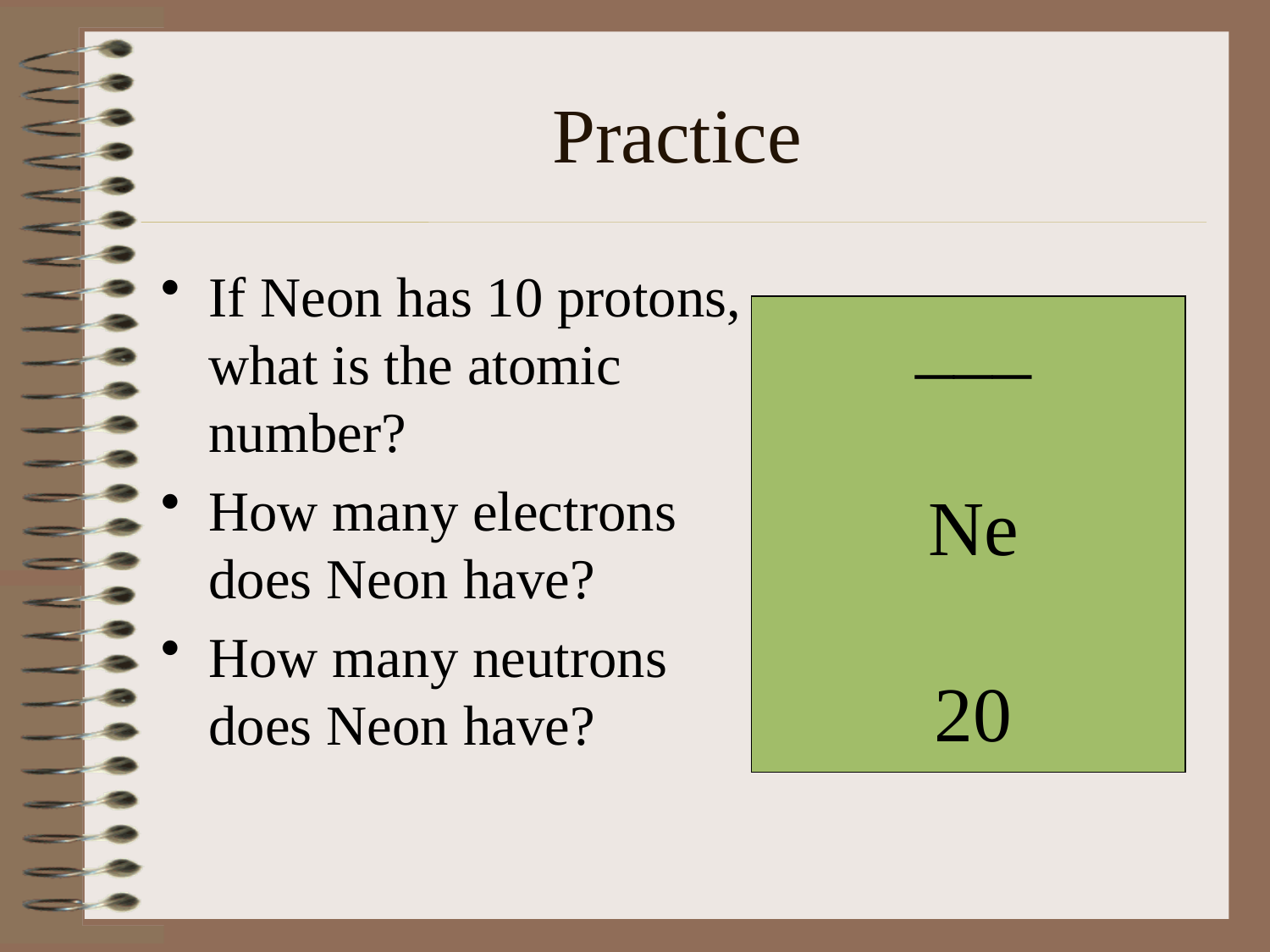

# Practice
If Neon has 10 protons,
what is the atomic
number?
How many electrons
does Neon have?
How many neutrons
does Neon have?
___

Ne

20